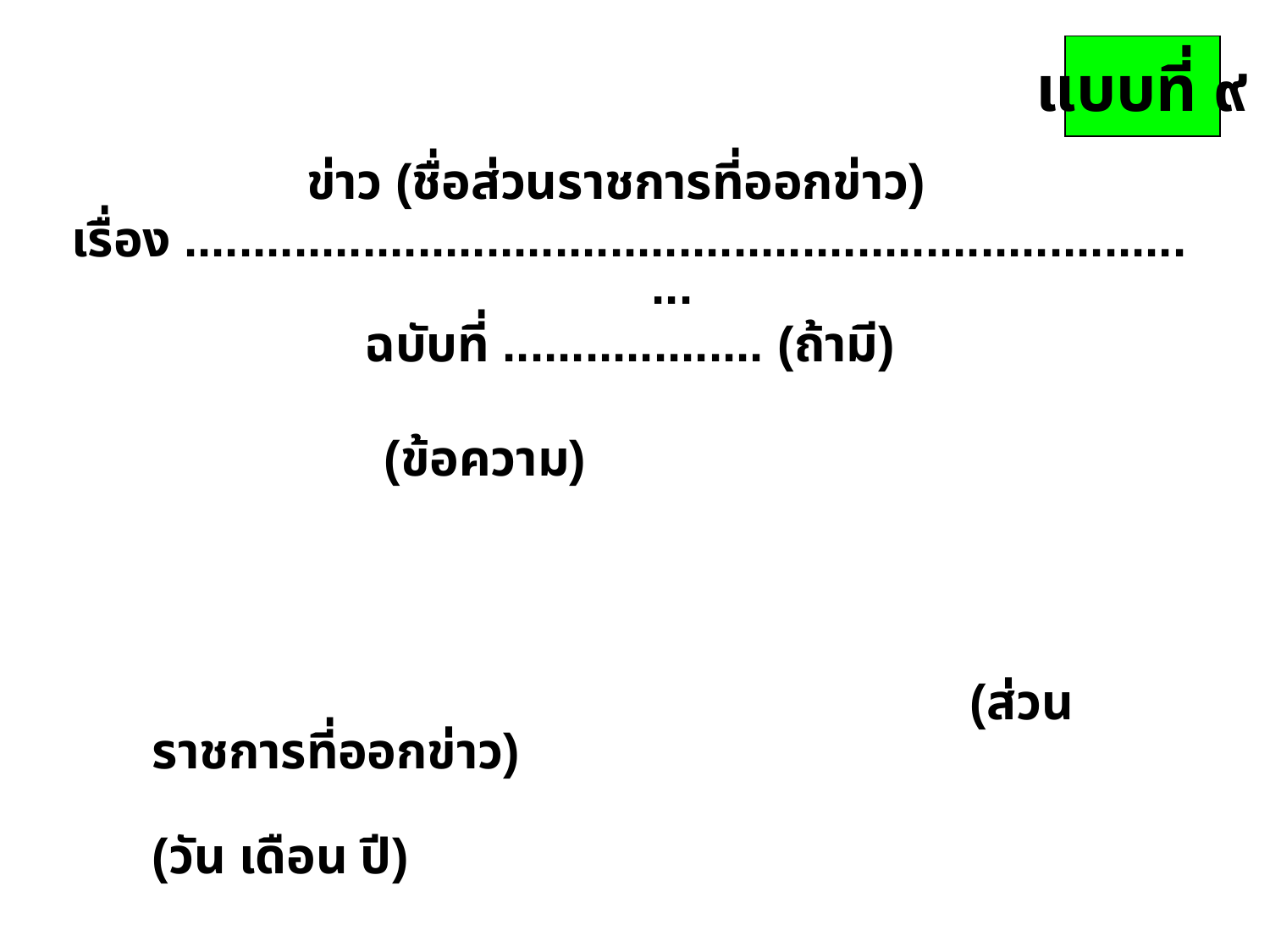

แบบที่ ๙

ข่าว (ชื่อส่วนราชการที่ออกข่าว)
เรื่อง ............................................................................
ฉบับที่ ................... (ถ้ามี)

                       (ข้อความ)

			                                    (ส่วนราชการที่ออกข่าว)
                                                                                  (วัน เดือน ปี)